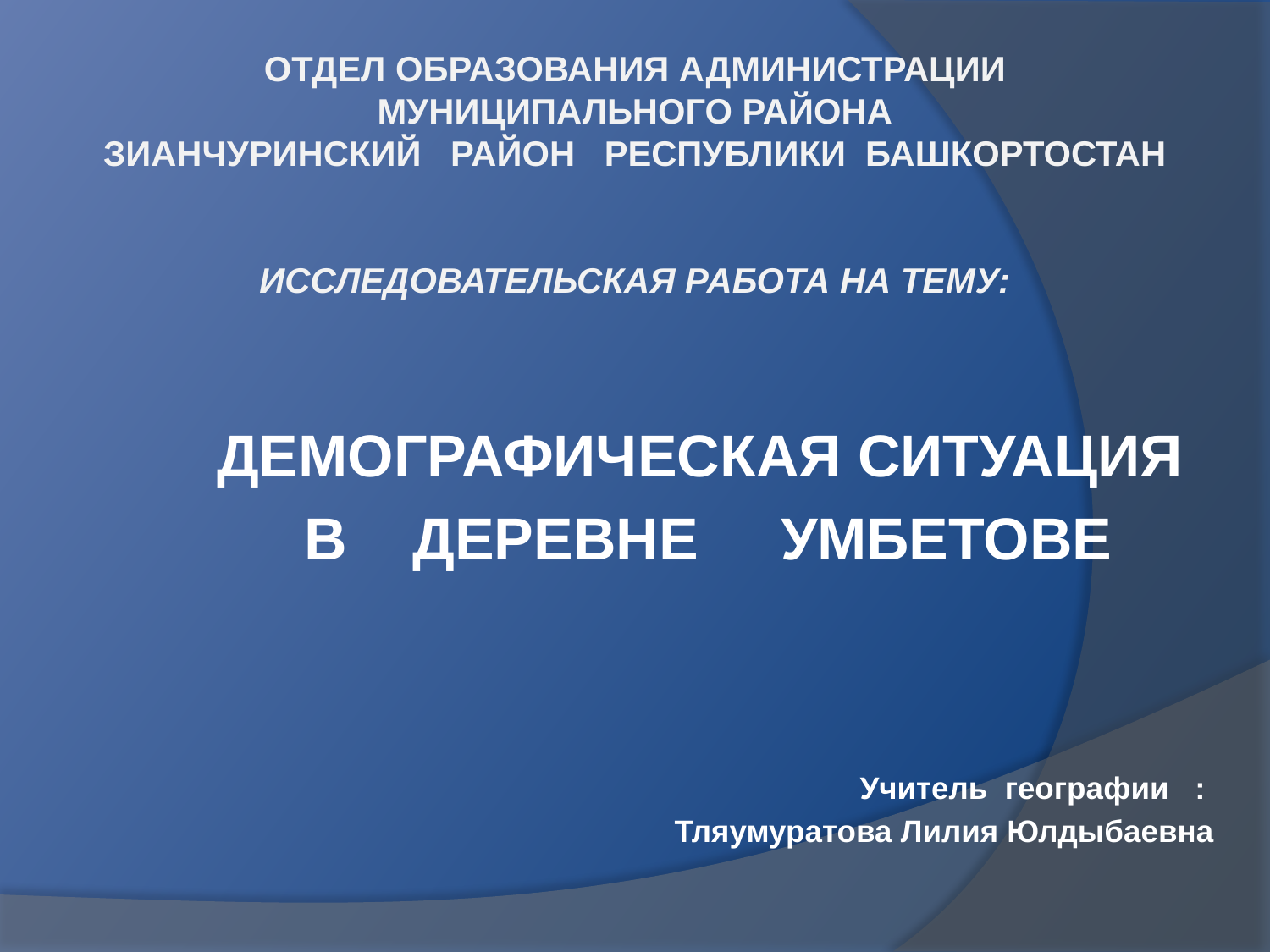

# Отдел образования администрации муниципального района Зианчуринский   район   Республики  Башкортостан ИССЛЕДОВАТЕЛЬСКАЯ РАБОТА НА ТЕМУ:

Демографическая ситуация
в    деревне     Умбетове

Учитель  географии   :
Тляумуратова Лилия Юлдыбаевна